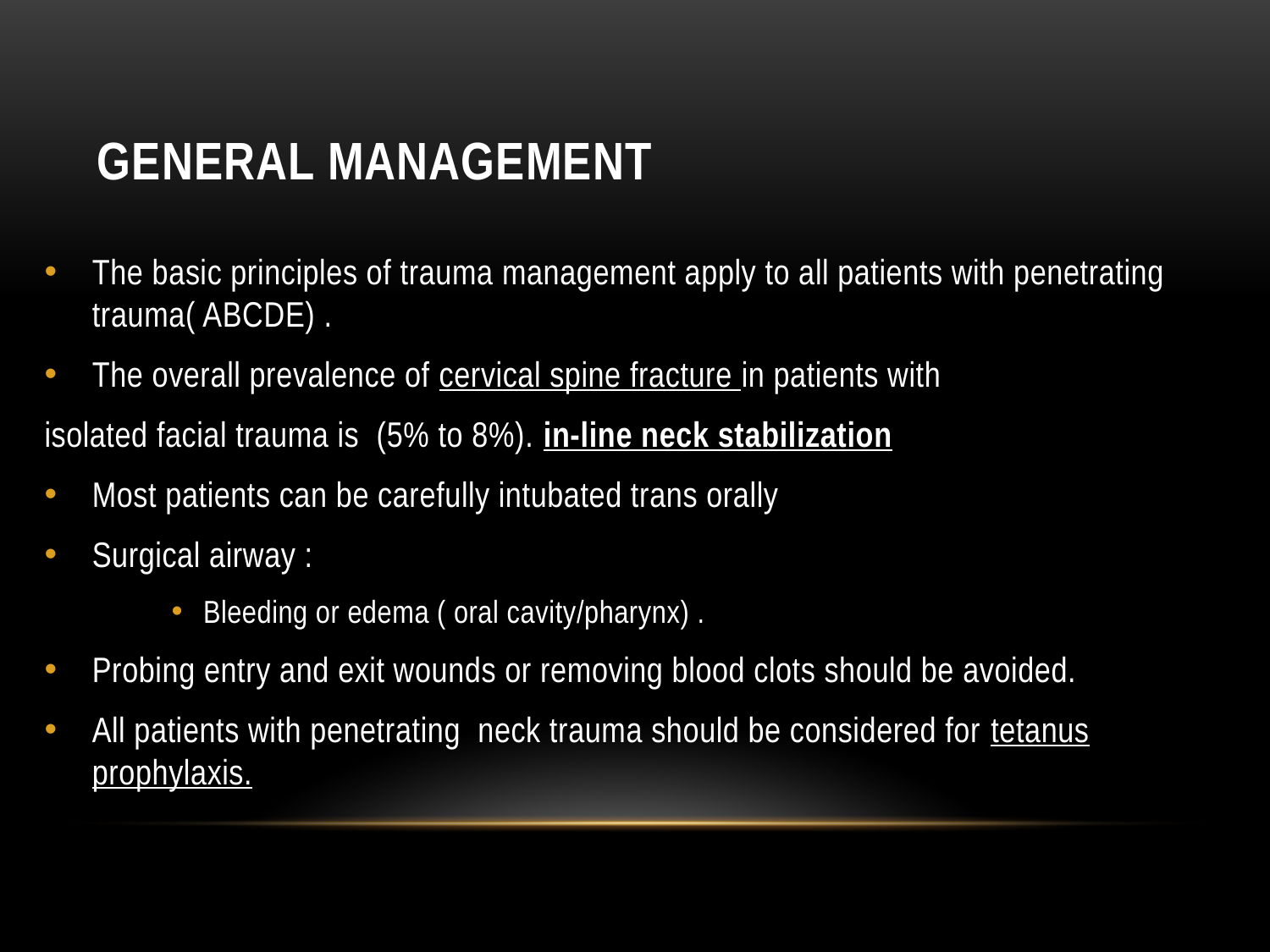

# General management
The basic principles of trauma management apply to all patients with penetrating trauma( ABCDE) .
The overall prevalence of cervical spine fracture in patients with
isolated facial trauma is  (5% to 8%). in-line neck stabilization
Most patients can be carefully intubated trans orally
Surgical airway :
Bleeding or edema ( oral cavity/pharynx) .
Probing entry and exit wounds or removing blood clots should be avoided.
All patients with penetrating  neck trauma should be considered for tetanus prophylaxis.